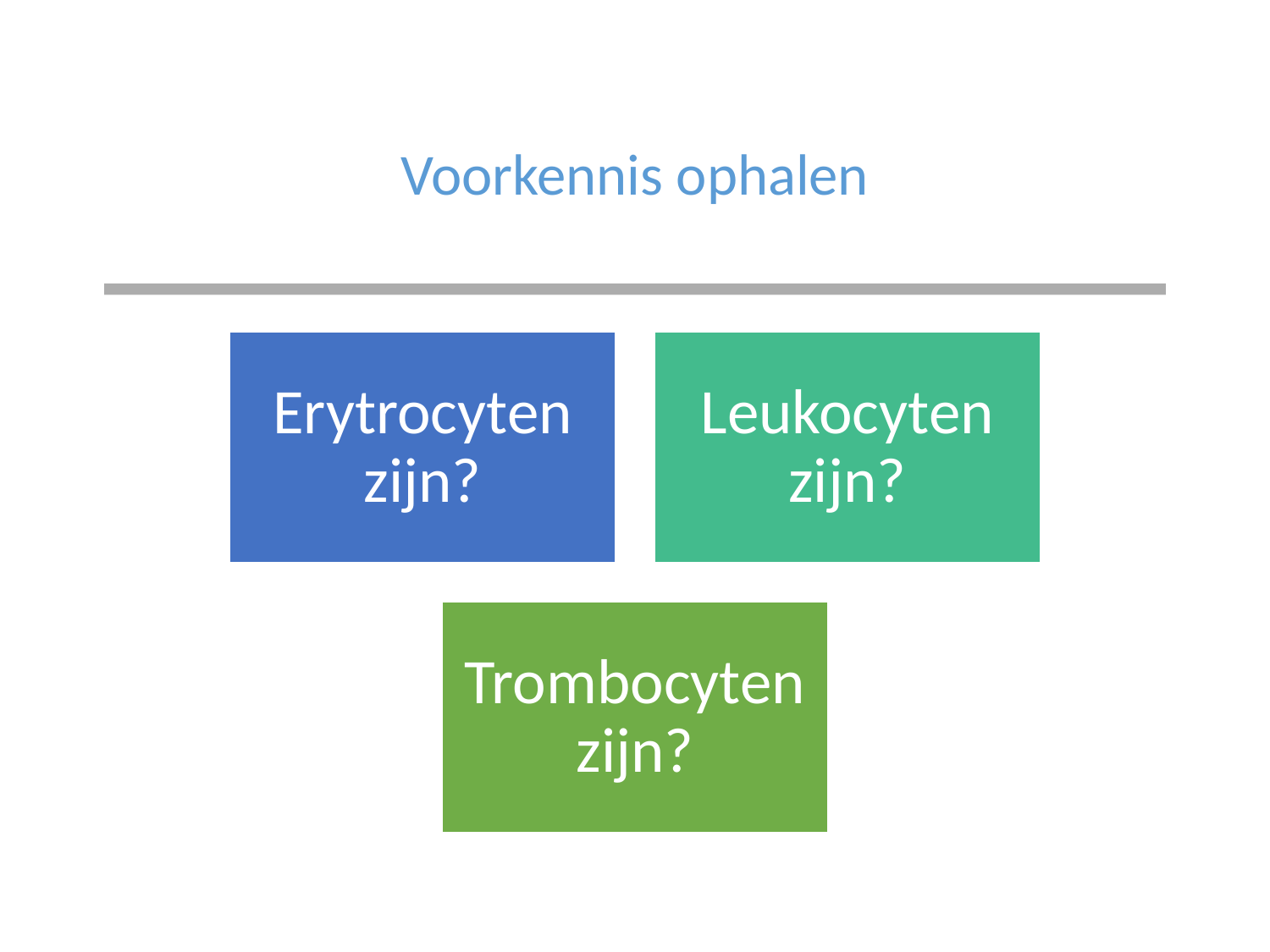

# Voorkennis ophalen

Erytrocyten zijn?
Leukocyten zijn?
Trombocyten zijn?